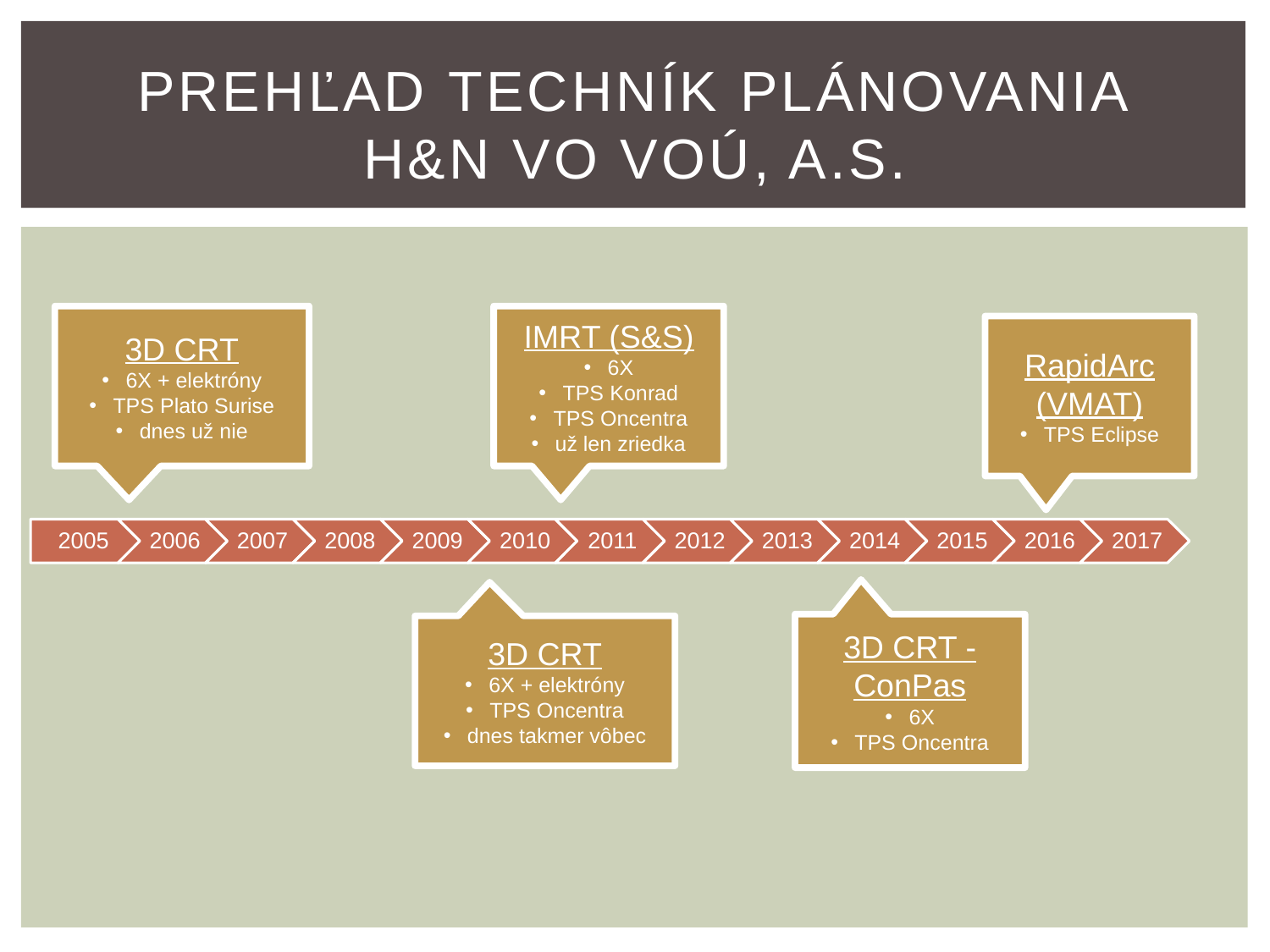

# prehľad techník plánovania H&N vo VOÚ, a.s.
3D CRT
6X + elektróny
TPS Plato Surise
dnes už nie
IMRT (S&S)
6X
TPS Konrad
TPS Oncentra
už len zriedka
2005
2006
2007
2008
2009
2010
2011
2012
2013
2014
2015
2016
2017
RapidArc (VMAT)
TPS Eclipse
3D CRT - ConPas
6X
TPS Oncentra
3D CRT
6X + elektróny
TPS Oncentra
dnes takmer vôbec